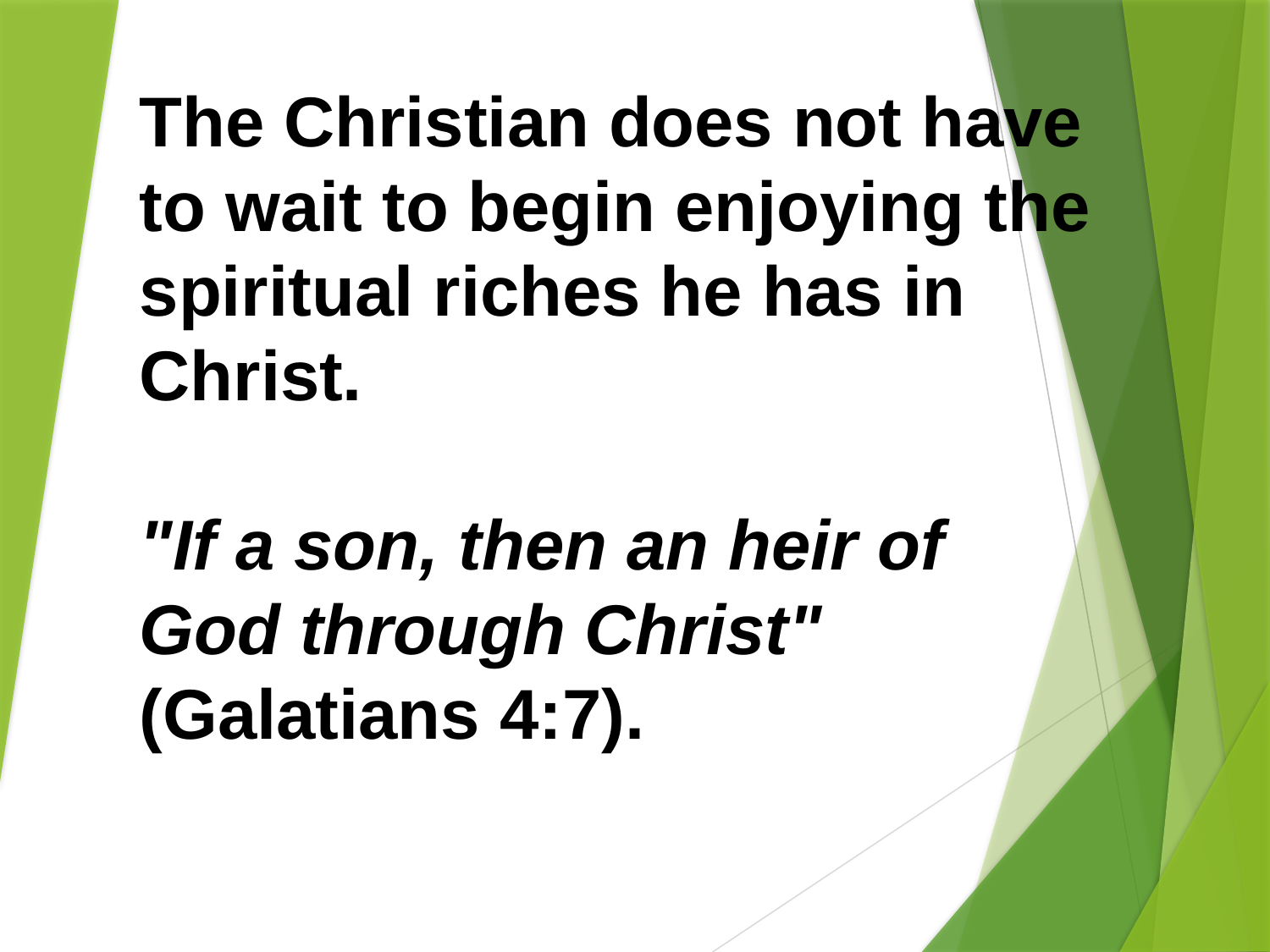

The Christian does not have to wait to begin enjoying the spiritual riches he has in Christ.

"If a son, then an heir of God through Christ" (Galatians 4:7).